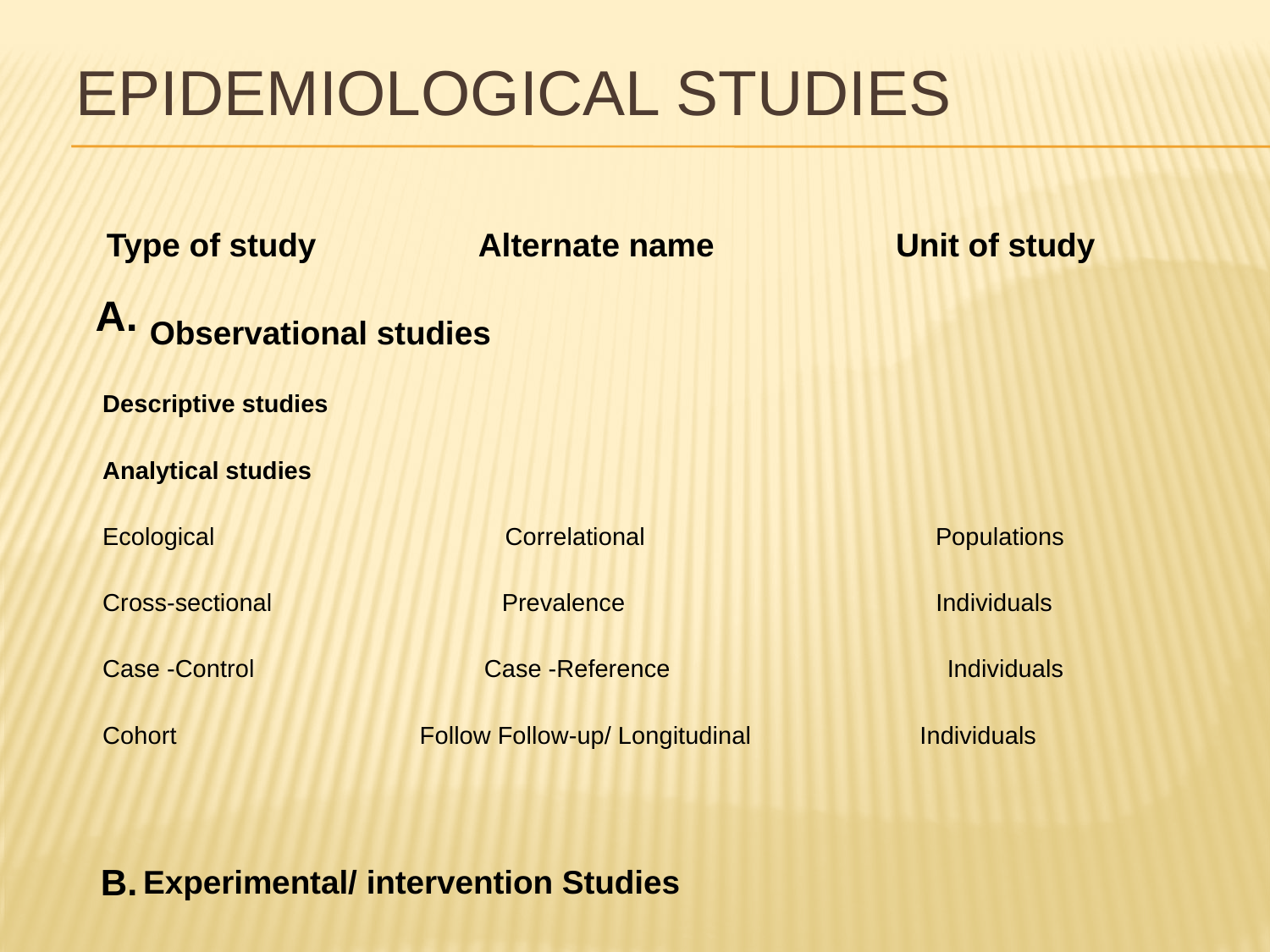

# Epidemiological Studies
         Type of study                  Alternate name                    Unit of study
   A. Observational studies
	Descriptive studies
	Analytical studies
	Ecological                                           Correlational                                           Populations
	Cross-sectional                                  Prevalence                                              Individuals
	Case -Control                                  Case -Reference                                         Individuals
	Cohort                                    Follow Follow-up/ Longitudinal                         Individuals

        B. Experimental/ intervention Studies

	Randomized Controlled Studies             Clinical Trial                                      Patients
	Field Trial                                                                                                        Healthy person
	Community Trial                     Community intervention studies                        Communities